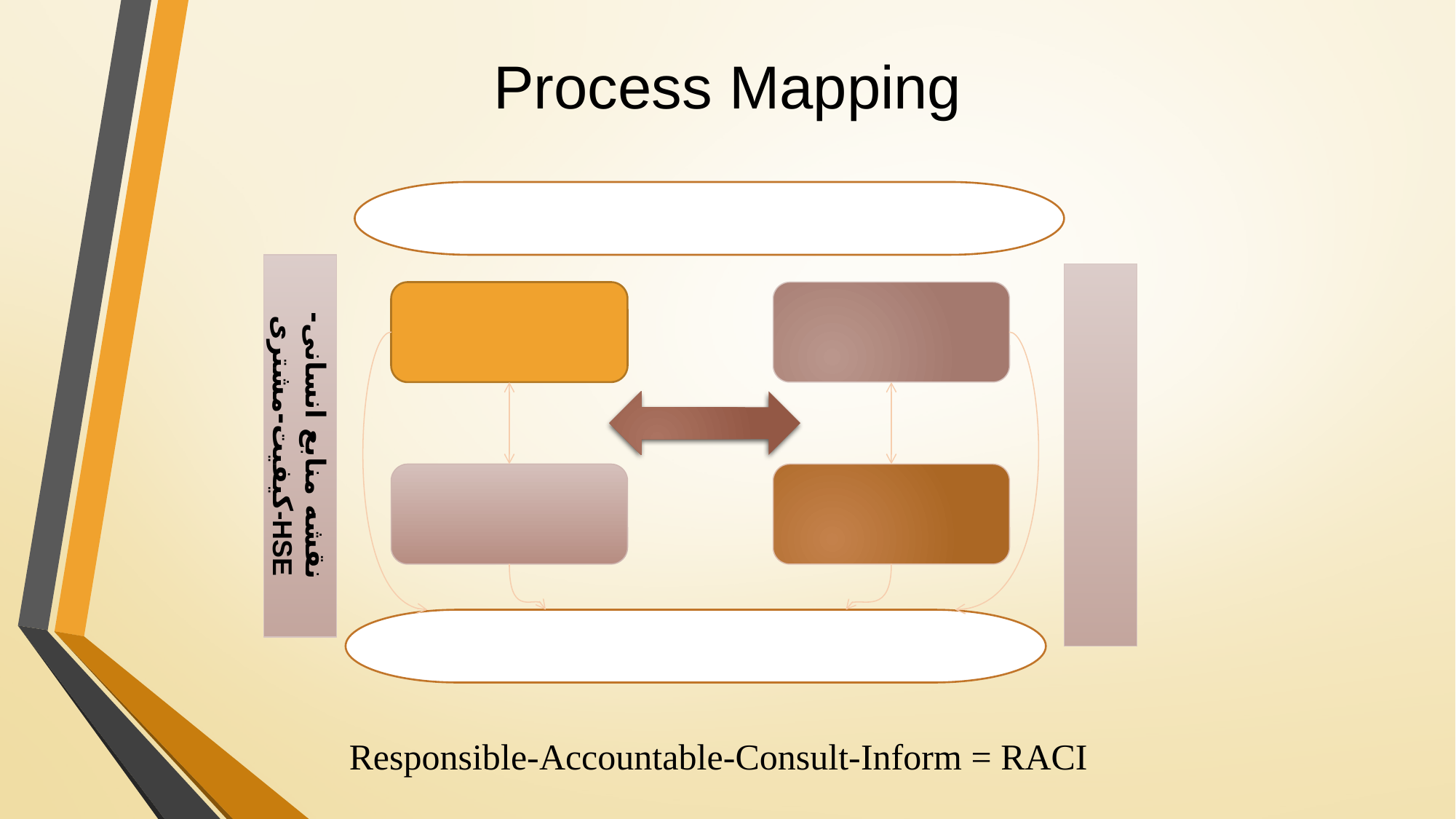

# Process Mapping

نقشه منابع انسانی-کیفیت-مشتری-HSE

Responsible-Accountable-Consult-Inform = RACI